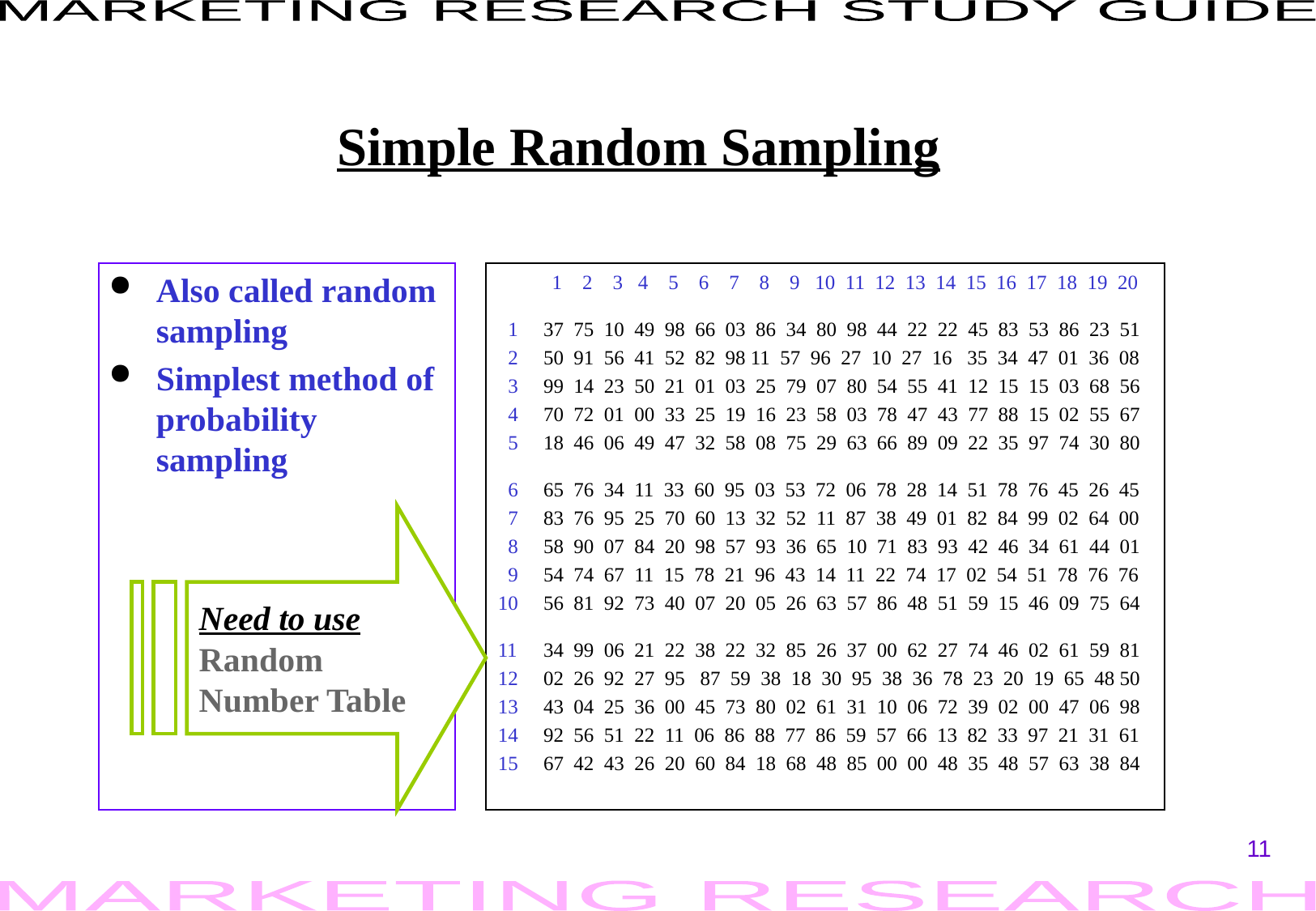

# Simple Random Sampling
Also called random sampling
Simplest method of probability sampling

 	  1    2    3   4    5    6    7    8    9   10  11  12  13  14  15  16  17  18  19  20

  1	37  75  10  49  98  66  03  86  34  80  98  44  22  22  45  83  53  86  23  51
  2	50  91  56  41  52  82  98 11  57  96  27  10  27  16   35  34  47  01  36  08
  3	99  14  23  50  21  01  03  25  79  07  80  54  55  41  12  15  15  03  68  56
  4	70  72  01  00  33  25  19  16  23  58  03  78  47  43  77  88  15  02  55  67
  5	18  46  06  49  47  32  58  08  75  29  63  66  89  09  22  35  97  74  30  80

  6	65  76  34  11  33  60  95  03  53  72  06  78  28  14  51  78  76  45  26  45
  7	83  76  95  25  70  60  13  32  52  11  87  38  49  01  82  84  99  02  64  00
  8	58  90  07  84  20  98  57  93  36  65  10  71  83  93  42  46  34  61  44  01
  9	54  74  67  11  15  78  21  96  43  14  11  22  74  17  02  54  51  78  76  76
10	56  81  92  73  40  07  20  05  26  63  57  86  48  51  59  15  46  09  75  64

11	34  99  06  21  22  38  22  32  85  26  37  00  62  27  74  46  02  61  59  81
12	02  26  92  27  95   87  59  38  18  30  95  38  36  78  23  20  19  65  48 50
13	43  04  25  36  00  45  73  80  02  61  31  10  06  72  39  02  00  47  06  98
14	92  56  51  22  11  06  86  88  77  86  59  57  66  13  82  33  97  21  31  61
15	67  42  43  26  20  60  84  18  68  48  85  00  00  48  35  48  57  63  38  84

Need to use
Random
Number Table